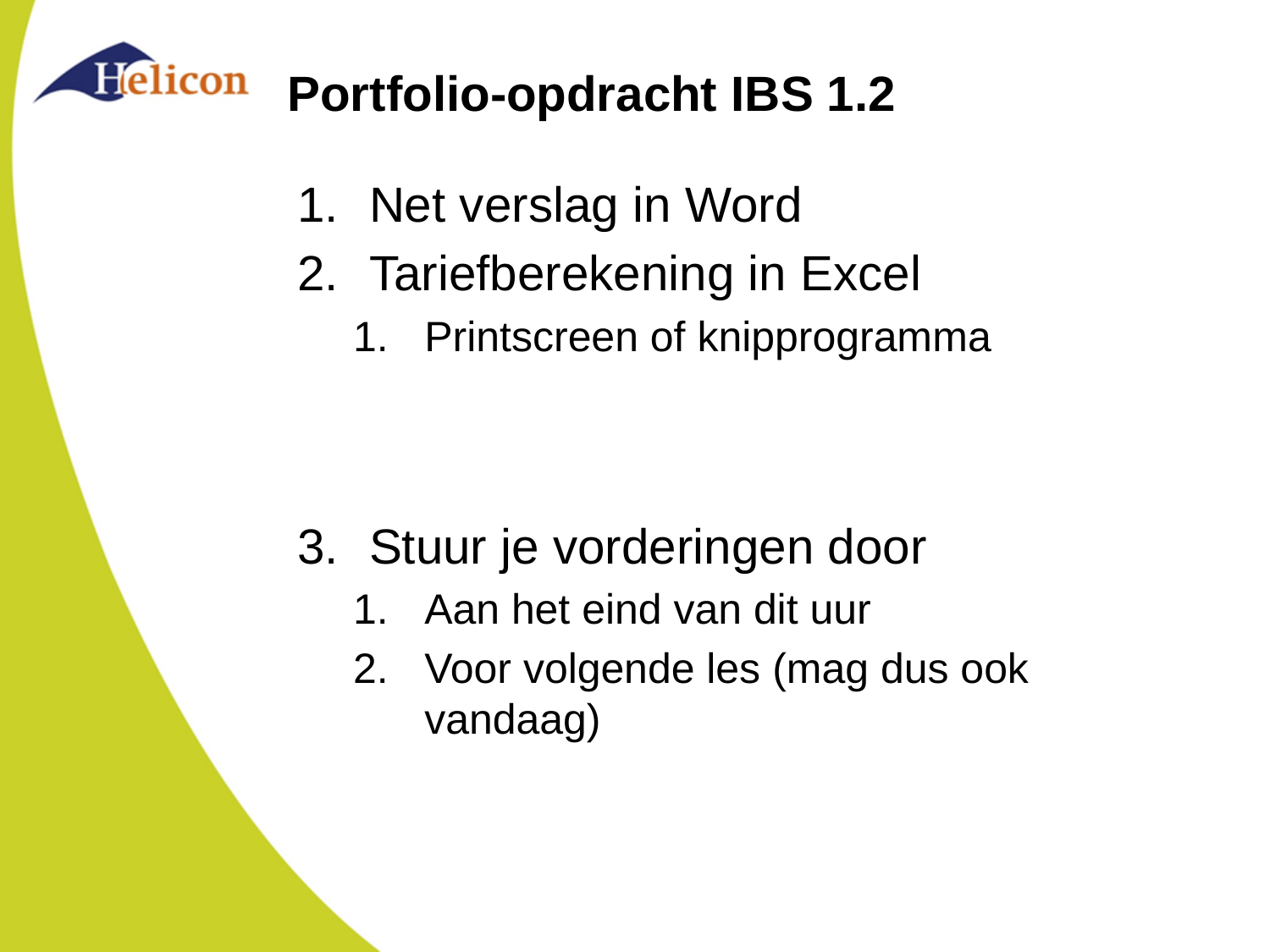

# Portfolio-opdracht IBS 1.2
Net verslag in Word
Tariefberekening in Excel
Printscreen of knipprogramma

Stuur je vorderingen door
Aan het eind van dit uur
Voor volgende les (mag dus ook vandaag)